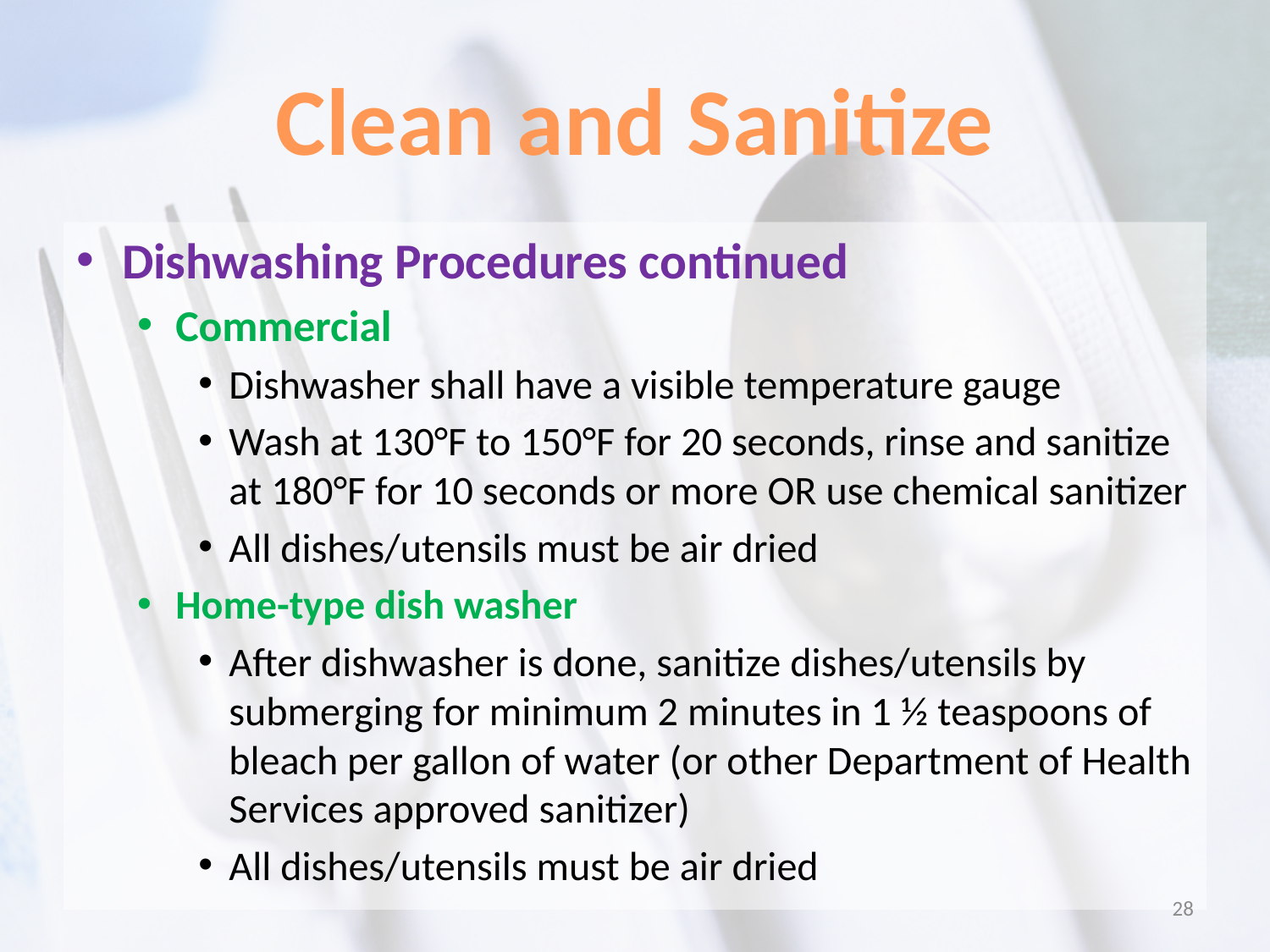

# Clean and Sanitize
Dishwashing Procedures continued
Commercial
Dishwasher shall have a visible temperature gauge
Wash at 130°F to 150°F for 20 seconds, rinse and sanitize at 180°F for 10 seconds or more OR use chemical sanitizer
All dishes/utensils must be air dried
Home-type dish washer
After dishwasher is done, sanitize dishes/utensils by submerging for minimum 2 minutes in 1 ½ teaspoons of bleach per gallon of water (or other Department of Health Services approved sanitizer)
All dishes/utensils must be air dried

28